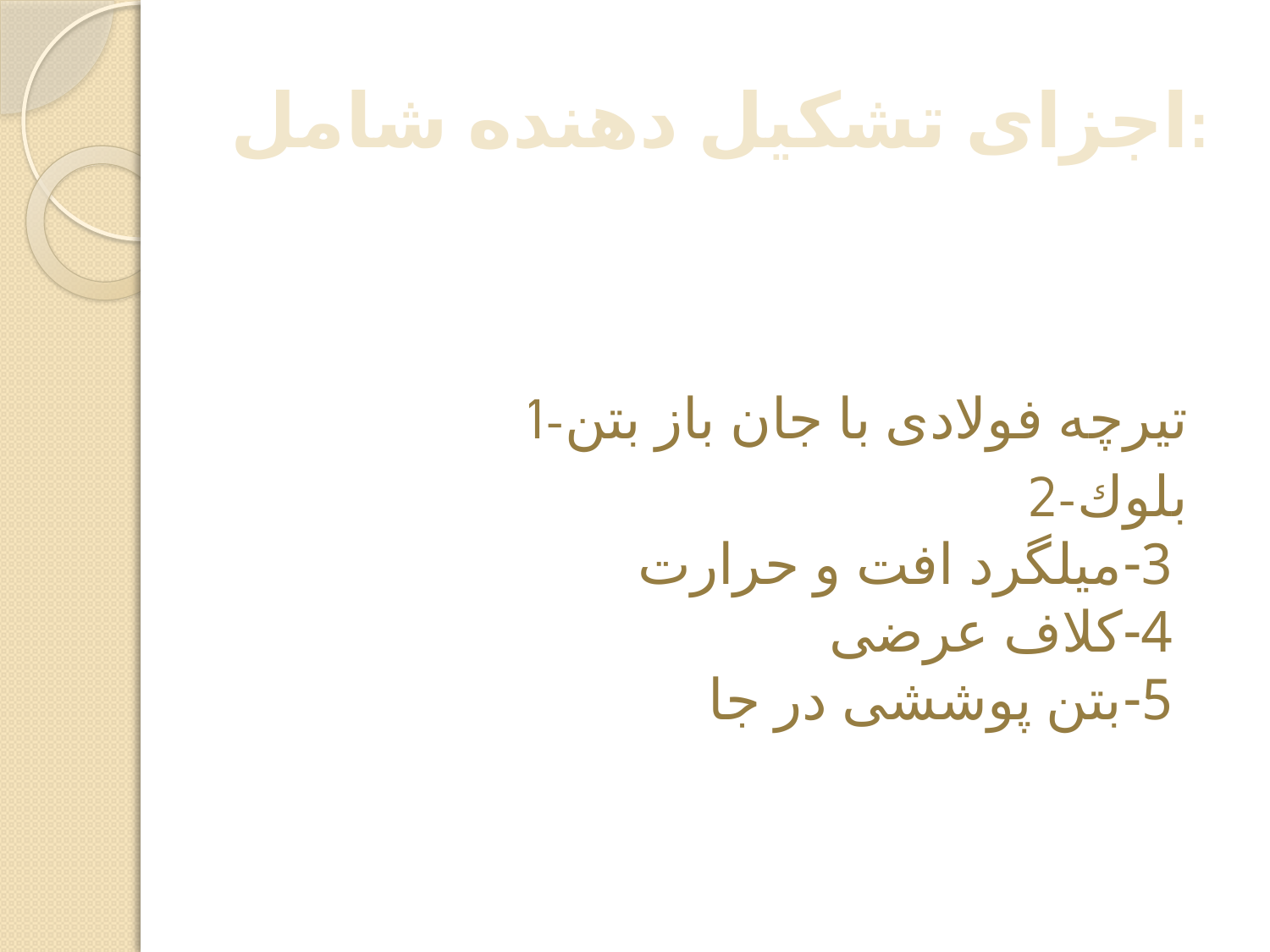

# اجزاى تشكيل دهنده شامل:

1-تيرچه فولادى با جان باز بتن
2-بلوك
 3-میلگرد افت و حرارت
 4-کلاف عرضی
 5-بتن پوششی در جا